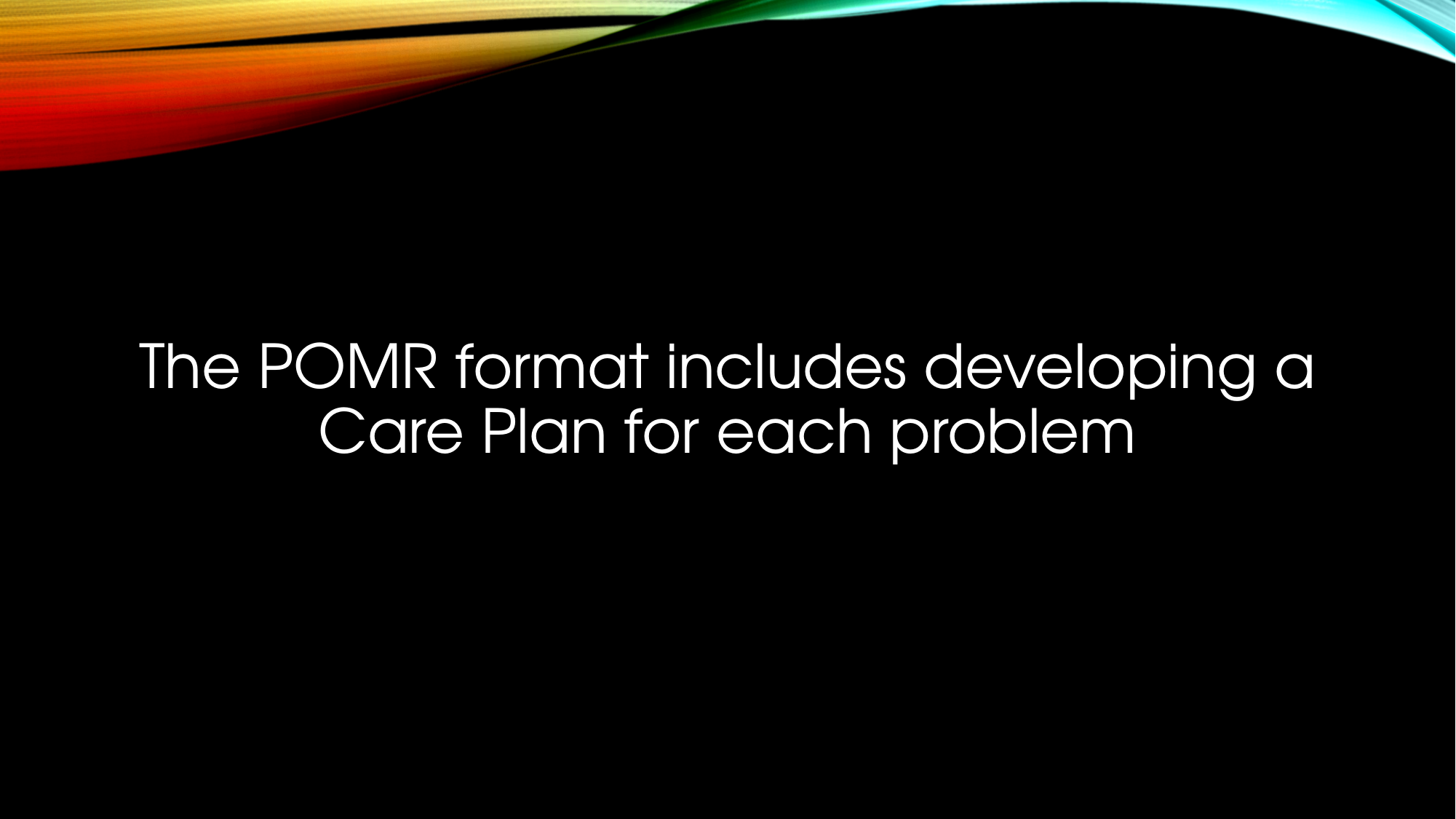

The POMR format includes developing a Care Plan for each problem